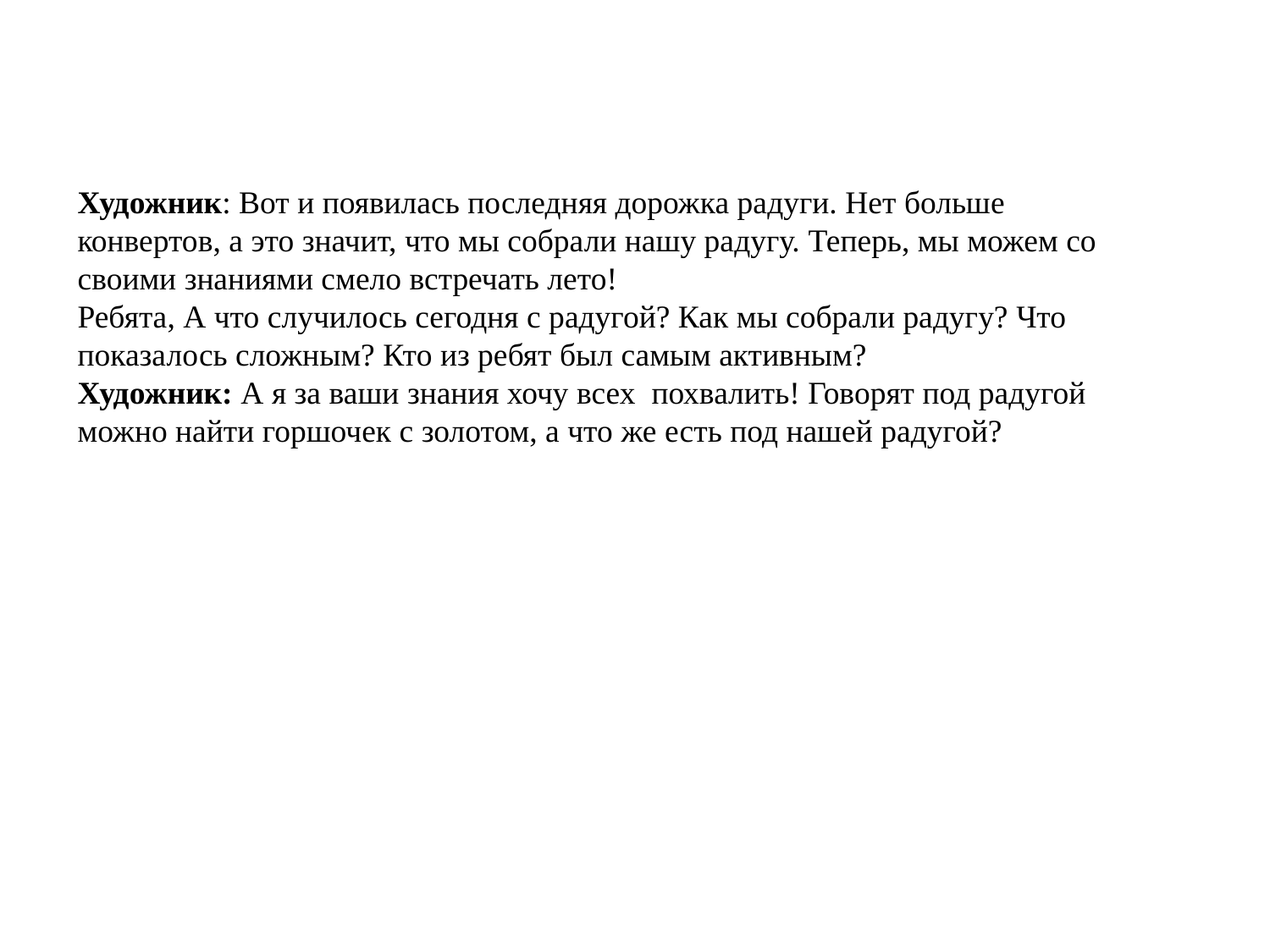

Художник: Вот и появилась последняя дорожка радуги. Нет больше конвертов, а это значит, что мы собрали нашу радугу. Теперь, мы можем со своими знаниями смело встречать лето!
Ребята, А что случилось сегодня с радугой? Как мы собрали радугу? Что показалось сложным? Кто из ребят был самым активным?
Художник: А я за ваши знания хочу всех  похвалить! Говорят под радугой можно найти горшочек с золотом, а что же есть под нашей радугой?